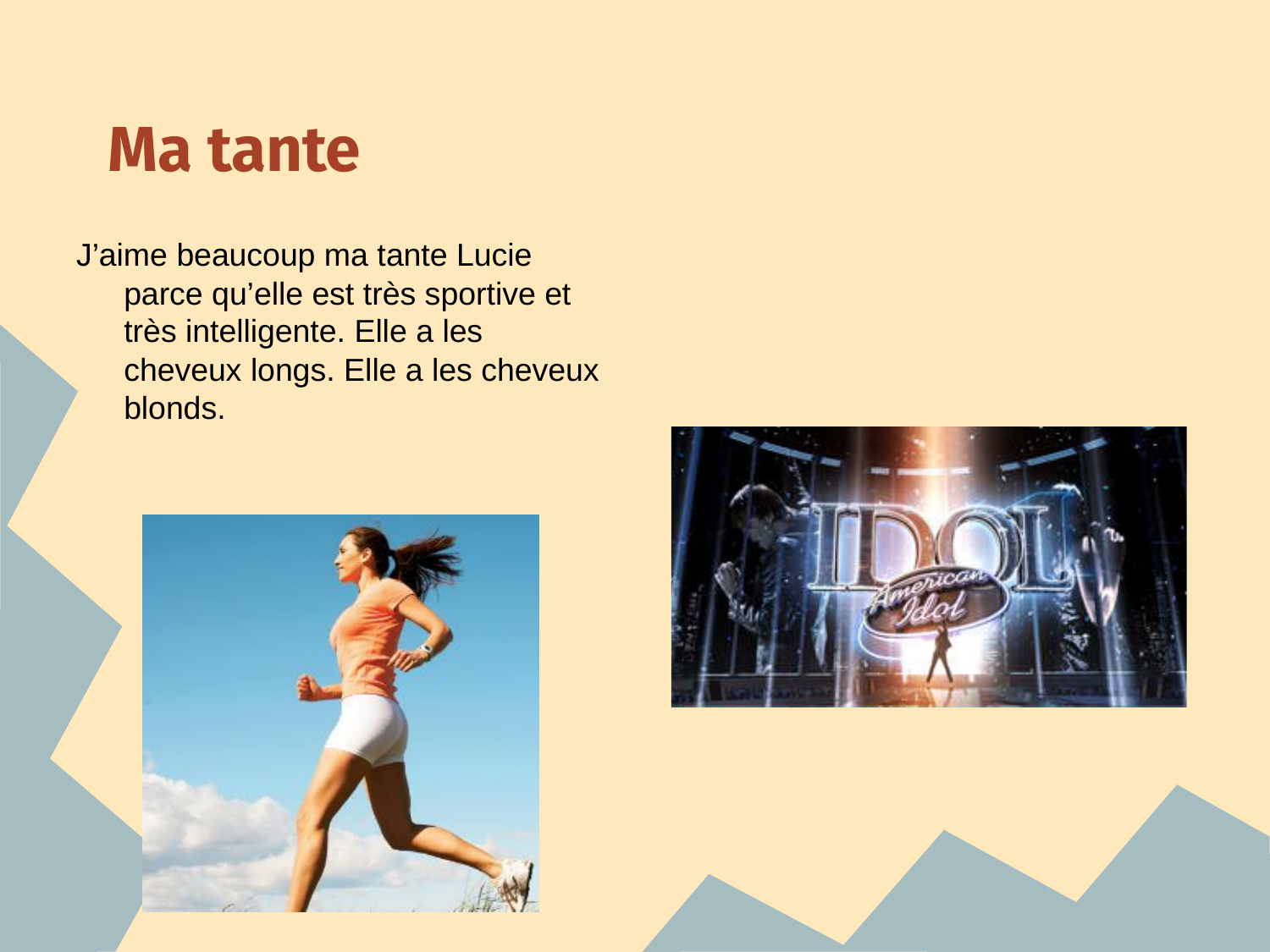

# Ma tante
J’aime beaucoup ma tante Lucie parce qu’elle est très sportive et très intelligente. Elle a les cheveux longs. Elle a les cheveux blonds.